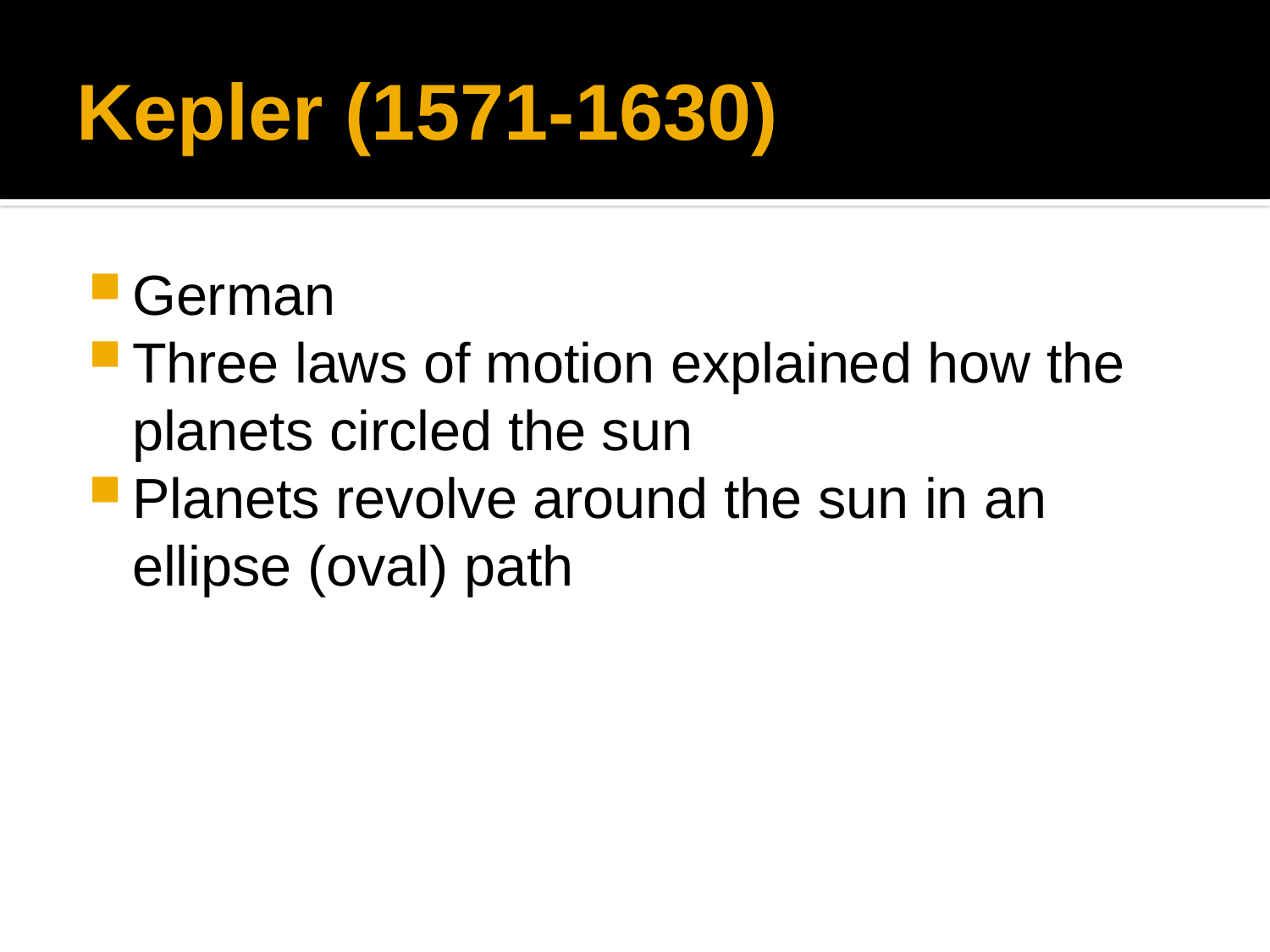

# Kepler (1571-1630)
German
Three laws of motion explained how the planets circled the sun
Planets revolve around the sun in an ellipse (oval) path